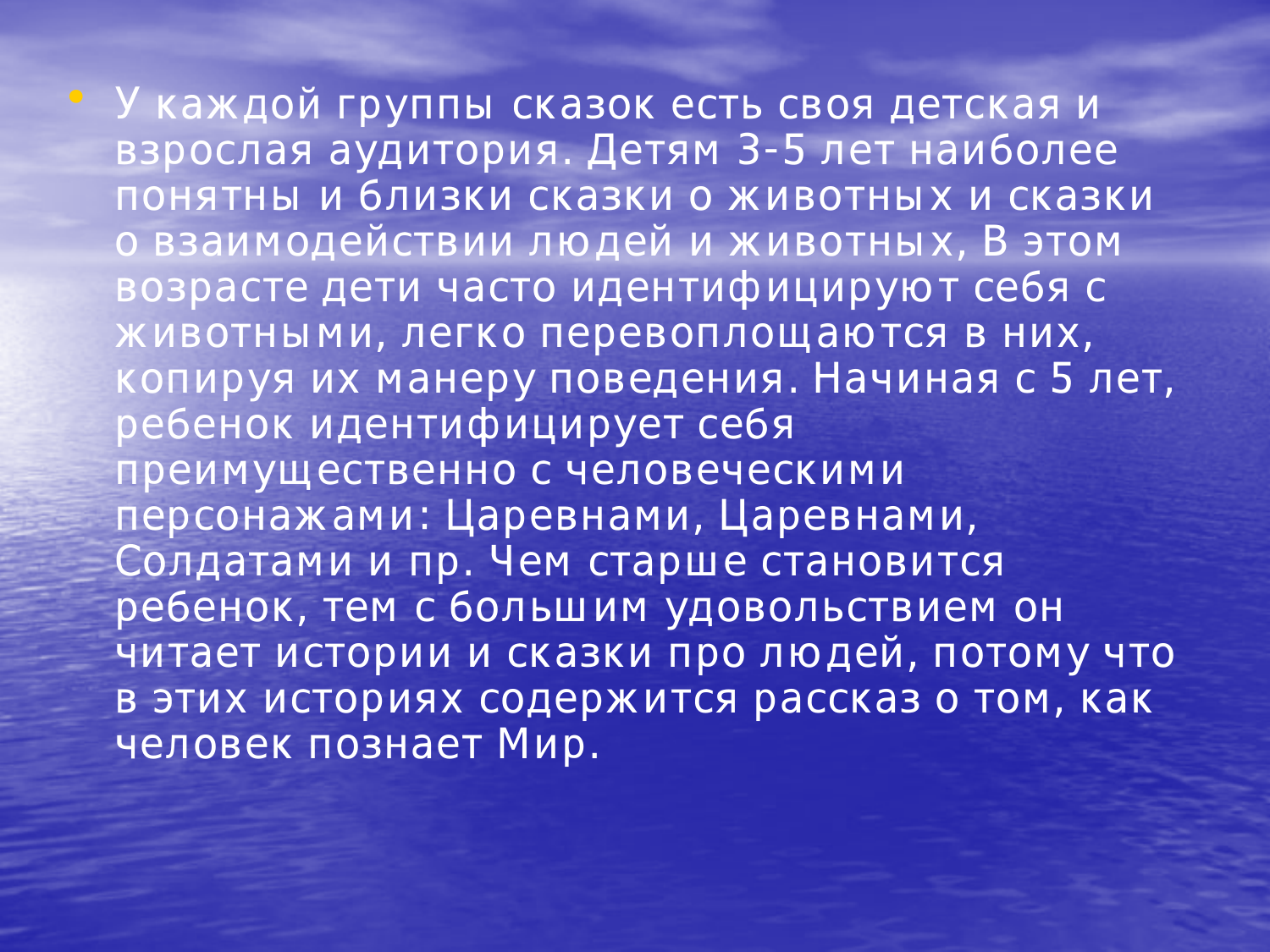

У каждой группы сказок есть своя детская и взрослая аудитория. Детям 3-5 лет наиболее понятны и близки сказки о животных и сказки о взаимодействии людей и животных, В этом возрасте дети часто идентифицируют себя с животными, легко перевоплощаются в них, копируя их манеру поведения. Начиная с 5 лет, ребенок идентифицирует себя преимущественно с человеческими персонажами: Царевнами, Царевнами, Солдатами и пр. Чем старше становится ребенок, тем с большим удовольствием он читает истории и сказки про людей, потому что в этих историях содержится рассказ о том, как человек познает Мир.